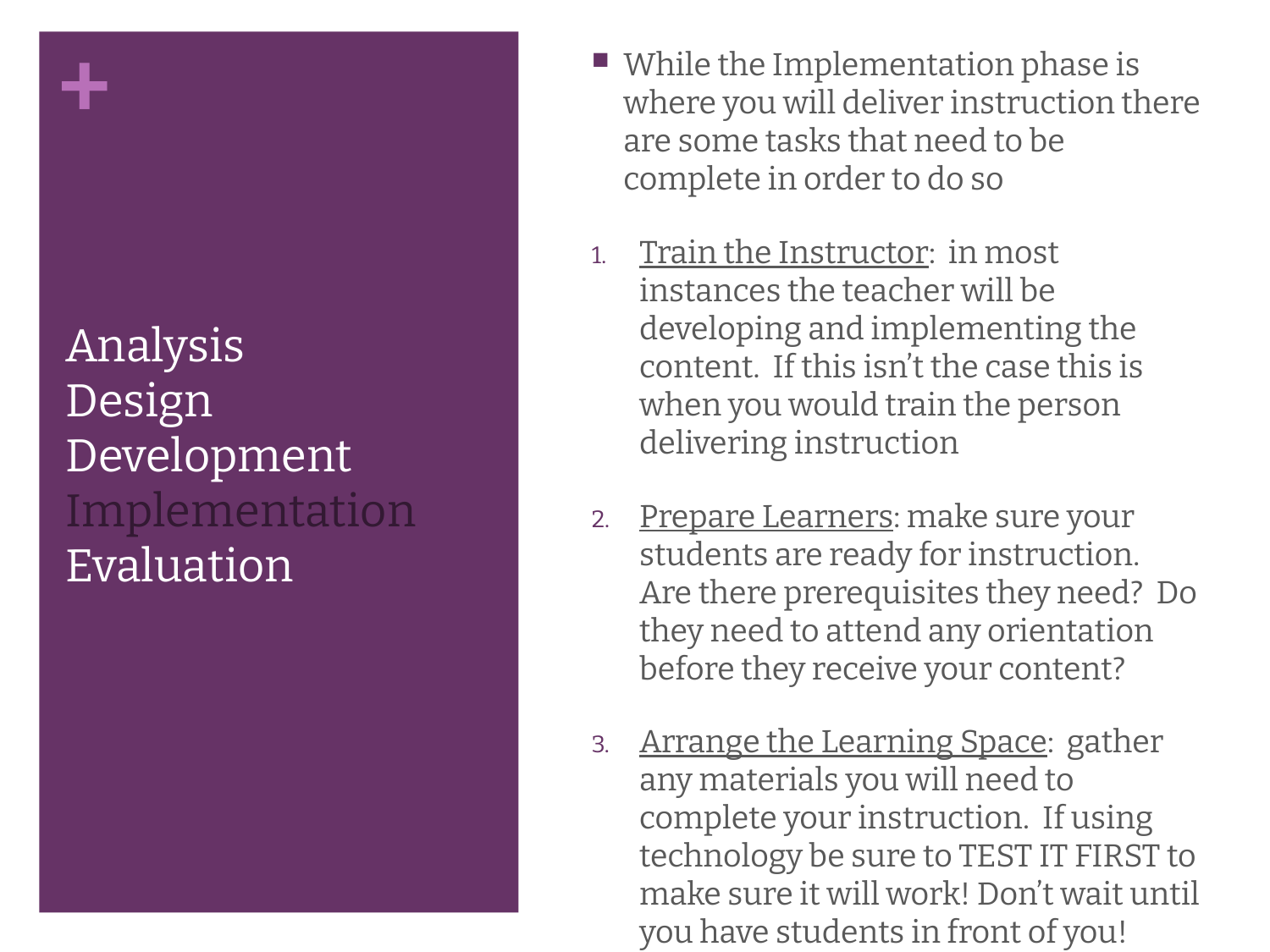

While the Implementation phase is where you will deliver instruction there are some tasks that need to be complete in order to do so
Train the Instructor:  in most instances the teacher will be developing and implementing the content.  If this isn’t the case this is when you would train the person delivering instruction
Prepare Learners: make sure your students are ready for instruction.  Are there prerequisites they need?  Do they need to attend any orientation before they receive your content?
Arrange the Learning Space:  gather any materials you will need to complete your instruction.  If using technology be sure to TEST IT FIRST to make sure it will work! Don’t wait until you have students in front of you!
# Analysis Design Development Implementation Evaluation